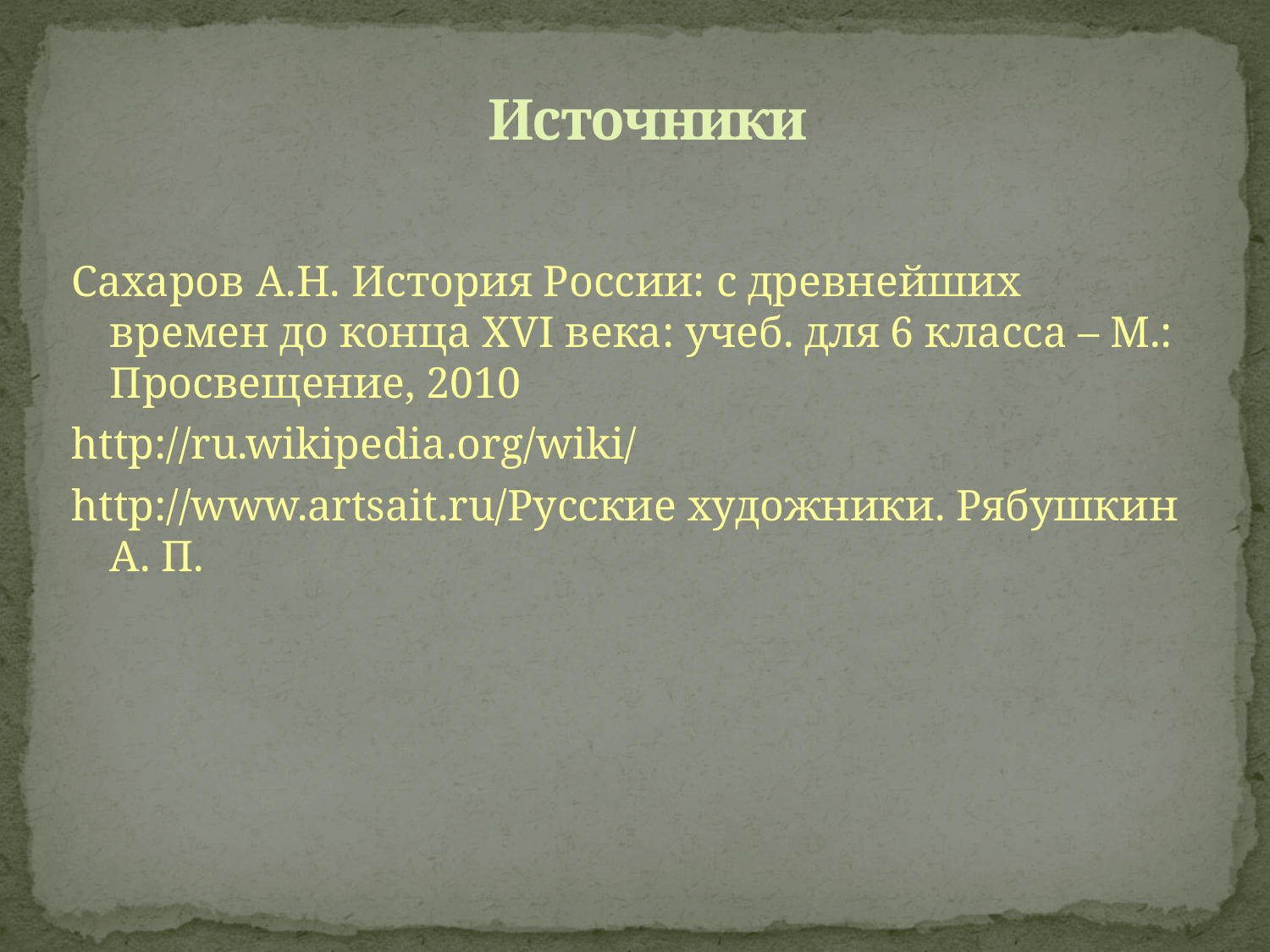

# Источники
Сахаров А.Н. История России: с древнейших времен до конца XVI века: учеб. для 6 класса – М.: Просвещение, 2010
http://ru.wikipedia.org/wiki/
http://www.artsait.ru/Русские художники. Рябушкин А. П.